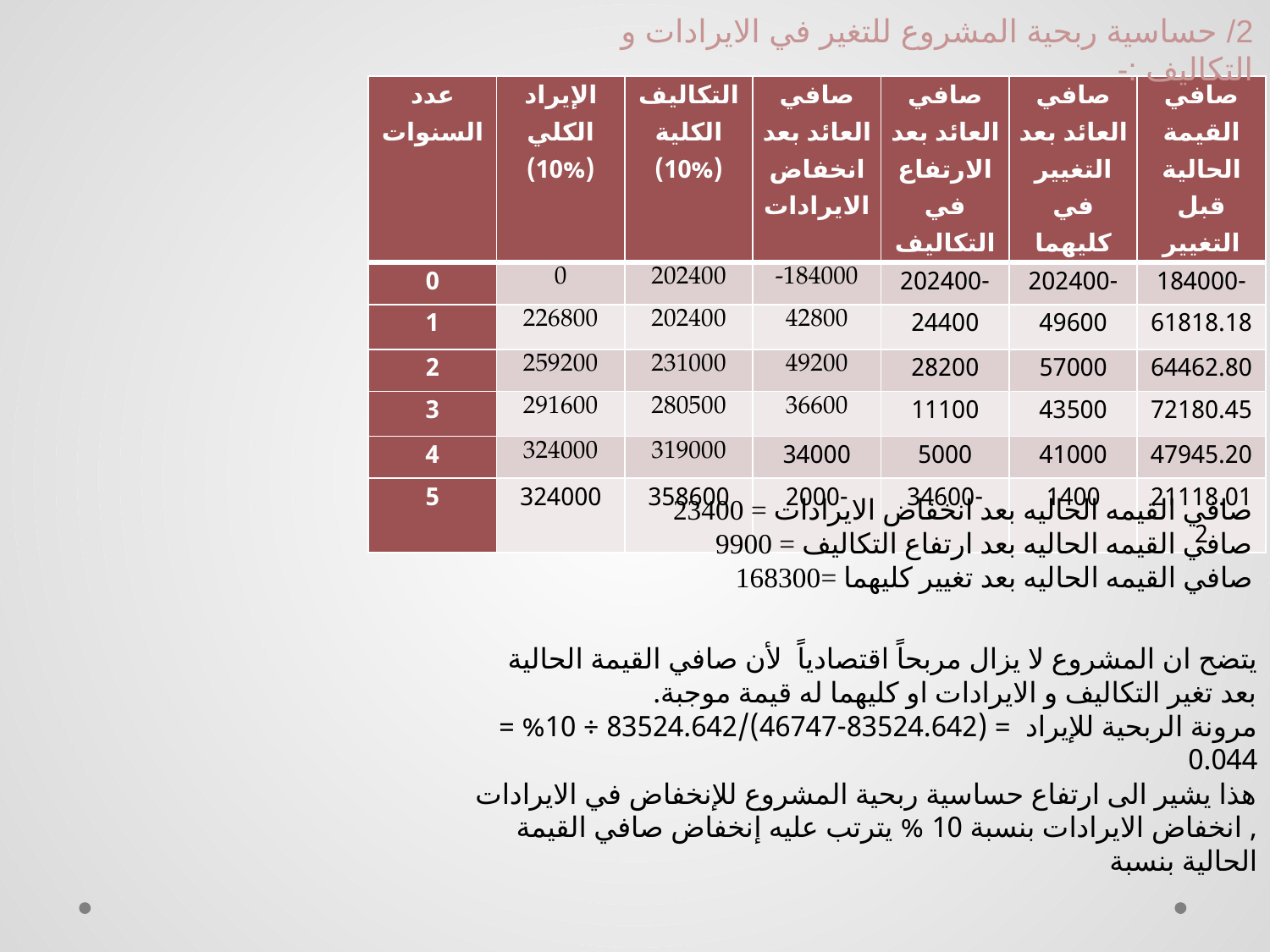

2/ حساسية ربحية المشروع للتغير في الايرادات و التكاليف :-
| عدد السنوات | الإيراد الكلي (10%) | التكاليف الكلية (10%) | صافي العائد بعد انخفاض الايرادات | صافي العائد بعد الارتفاع في التكاليف | صافي العائد بعد التغيير في كليهما | صافي القيمة الحالية قبل التغيير |
| --- | --- | --- | --- | --- | --- | --- |
| 0 | 0 | 202400 | -184000 | -202400 | -202400 | -184000 |
| 1 | 226800 | 202400 | 42800 | 24400 | 49600 | 61818.18 |
| 2 | 259200 | 231000 | 49200 | 28200 | 57000 | 64462.80 |
| 3 | 291600 | 280500 | 36600 | 11100 | 43500 | 72180.45 |
| 4 | 324000 | 319000 | 34000 | 5000 | 41000 | 47945.20 |
| 5 | 324000 | 358600 | -2000 | -34600 | 1400 | 21118.012 |

‎صافي القيمه الحاليه بعد انخفاض الايرادات = 23400
‎صافي القيمه الحاليه بعد ارتفاع التكاليف = 9900
صافي القيمه الحاليه بعد تغيير كليهما =168300

يتضح ان المشروع لا يزال مربحاً اقتصادياً  لأن صافي القيمة الحالية بعد تغير التكاليف و الايرادات او كليهما له قيمة موجبة.
مرونة الربحية للإيراد  = (83524.642-46747)/83524.642 ÷ 10% = 0.044
	هذا يشير الى ارتفاع حساسية ربحية المشروع للإنخفاض في الايرادات , انخفاض الايرادات بنسبة 10 % يترتب عليه إنخفاض صافي القيمة الحالية بنسبة